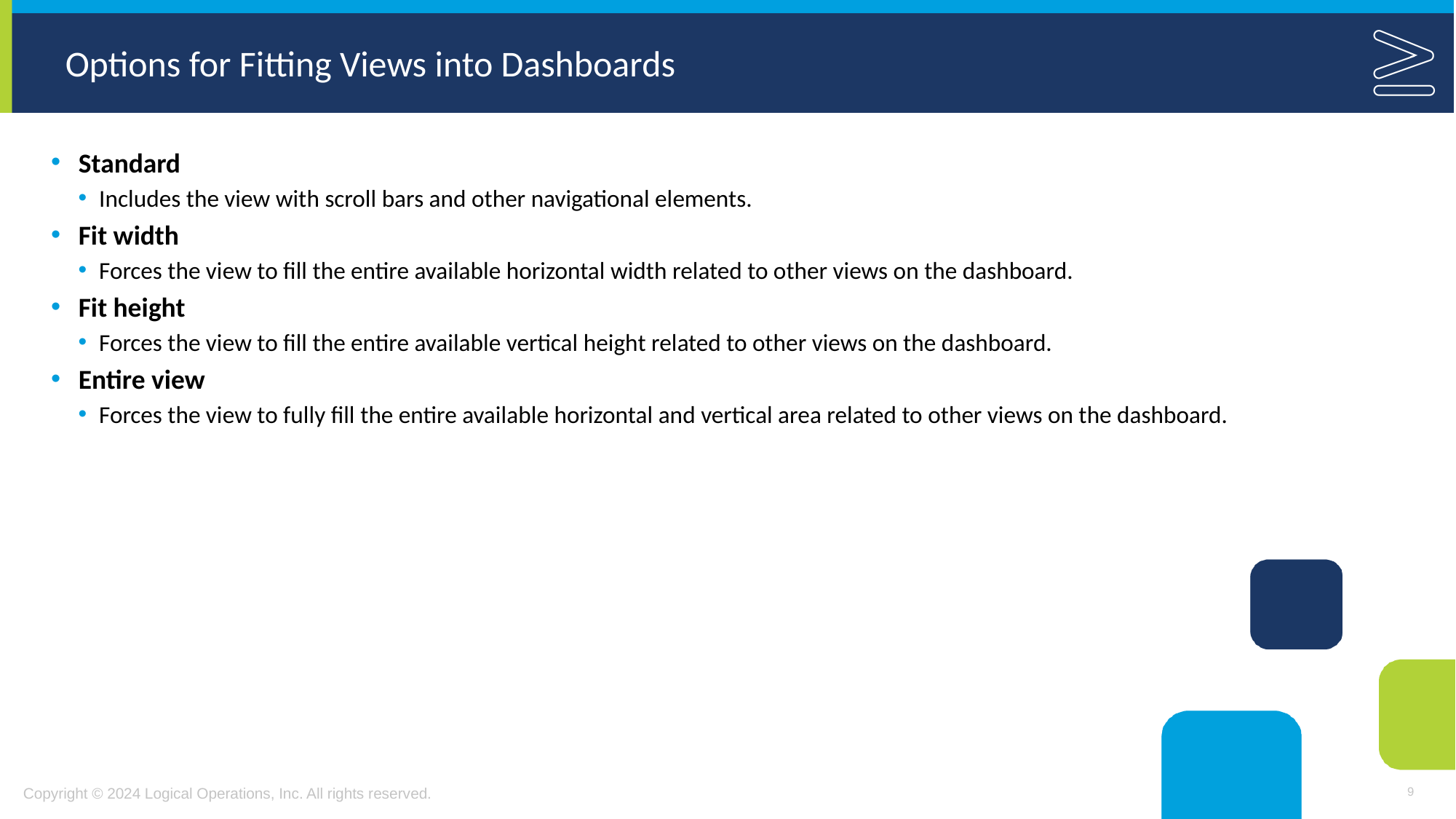

# Options for Fitting Views into Dashboards
Standard
Includes the view with scroll bars and other navigational elements.
Fit width
Forces the view to fill the entire available horizontal width related to other views on the dashboard.
Fit height
Forces the view to fill the entire available vertical height related to other views on the dashboard.
Entire view
Forces the view to fully fill the entire available horizontal and vertical area related to other views on the dashboard.
9